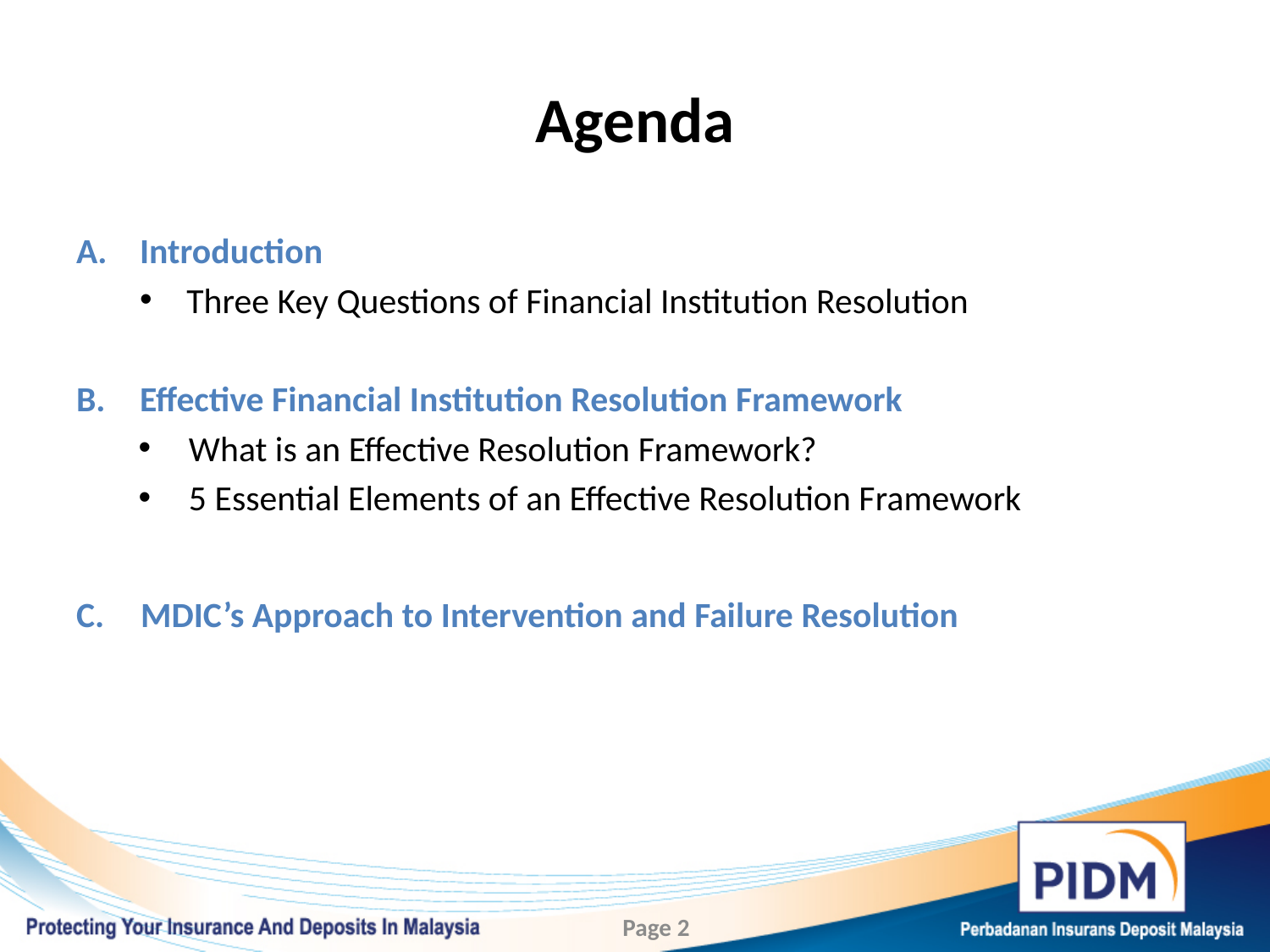

# Agenda
Introduction
Three Key Questions of Financial Institution Resolution

Effective Financial Institution Resolution Framework
What is an Effective Resolution Framework?
5 Essential Elements of an Effective Resolution Framework

MDIC’s Approach to Intervention and Failure Resolution

Page 2